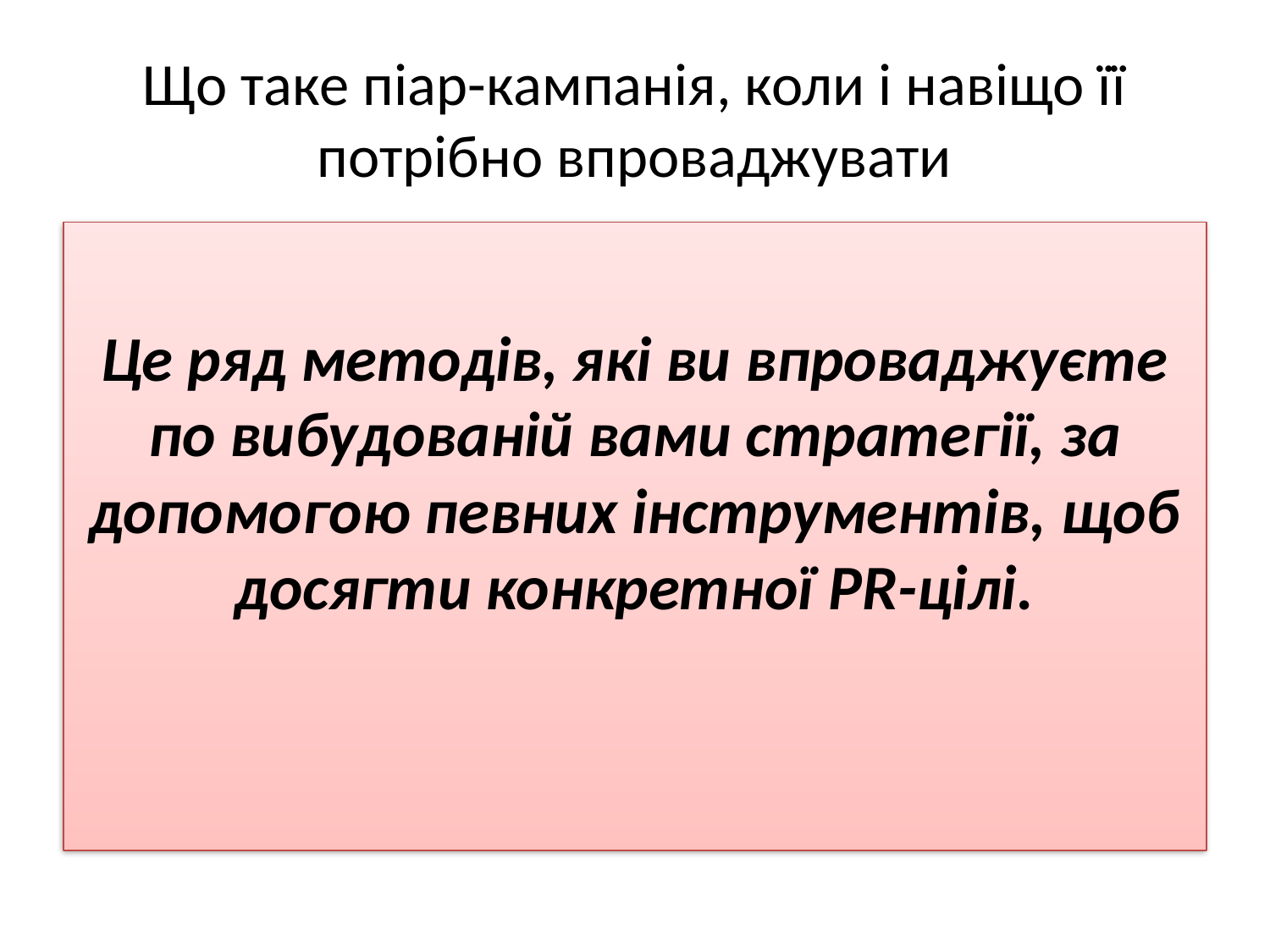

# Що таке піар-кампанія, коли і навіщо її потрібно впроваджувати

Це ряд методів, які ви впроваджуєте по вибудованій вами стратегії, за допомогою певних інструментів, щоб досягти конкретної PR-цілі.